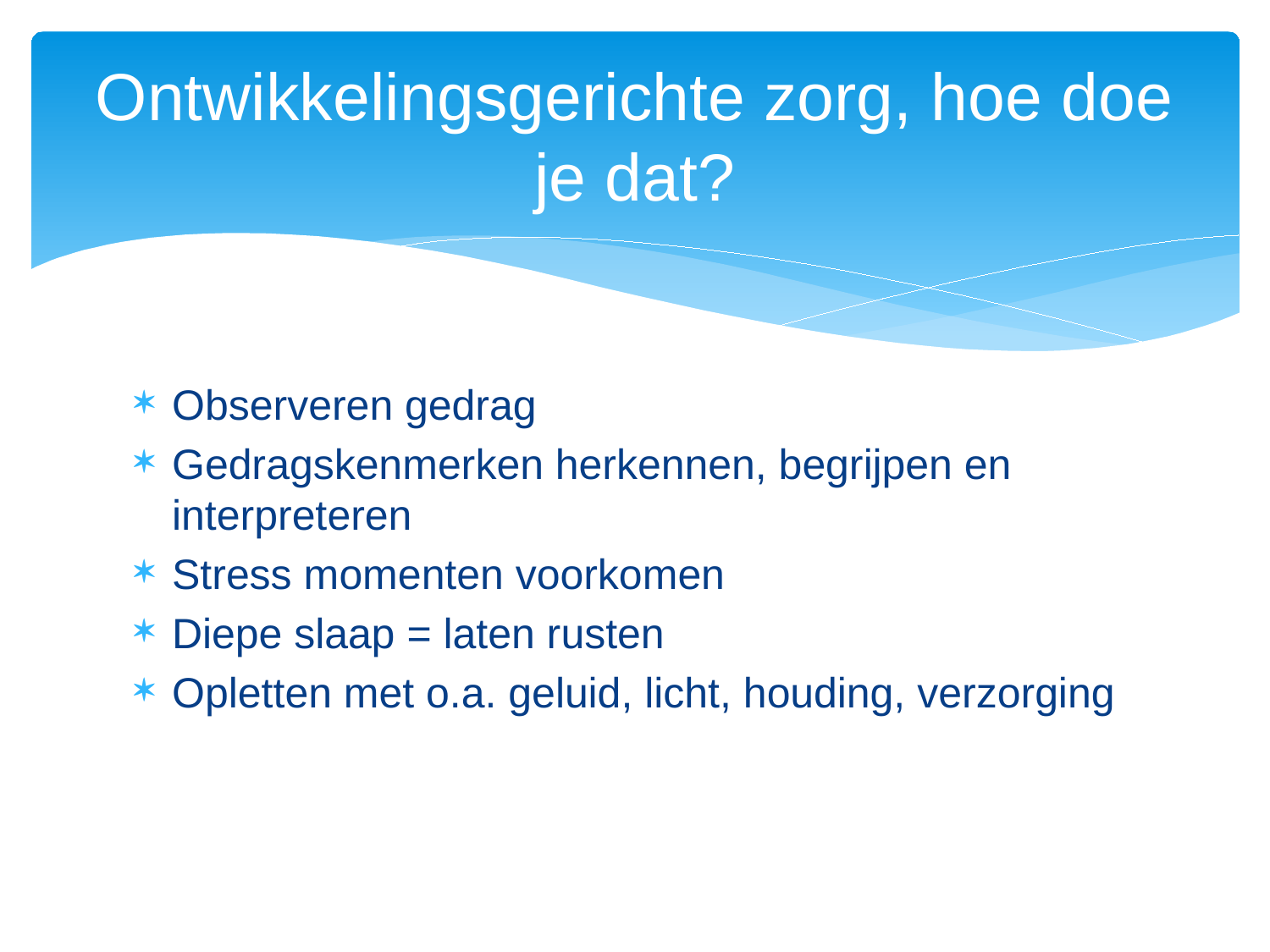

# Ontwikkelingsgerichte zorg, hoe doe je dat?
Observeren gedrag
Gedragskenmerken herkennen, begrijpen en interpreteren
Stress momenten voorkomen
Diepe slaap = laten rusten
Opletten met o.a. geluid, licht, houding, verzorging